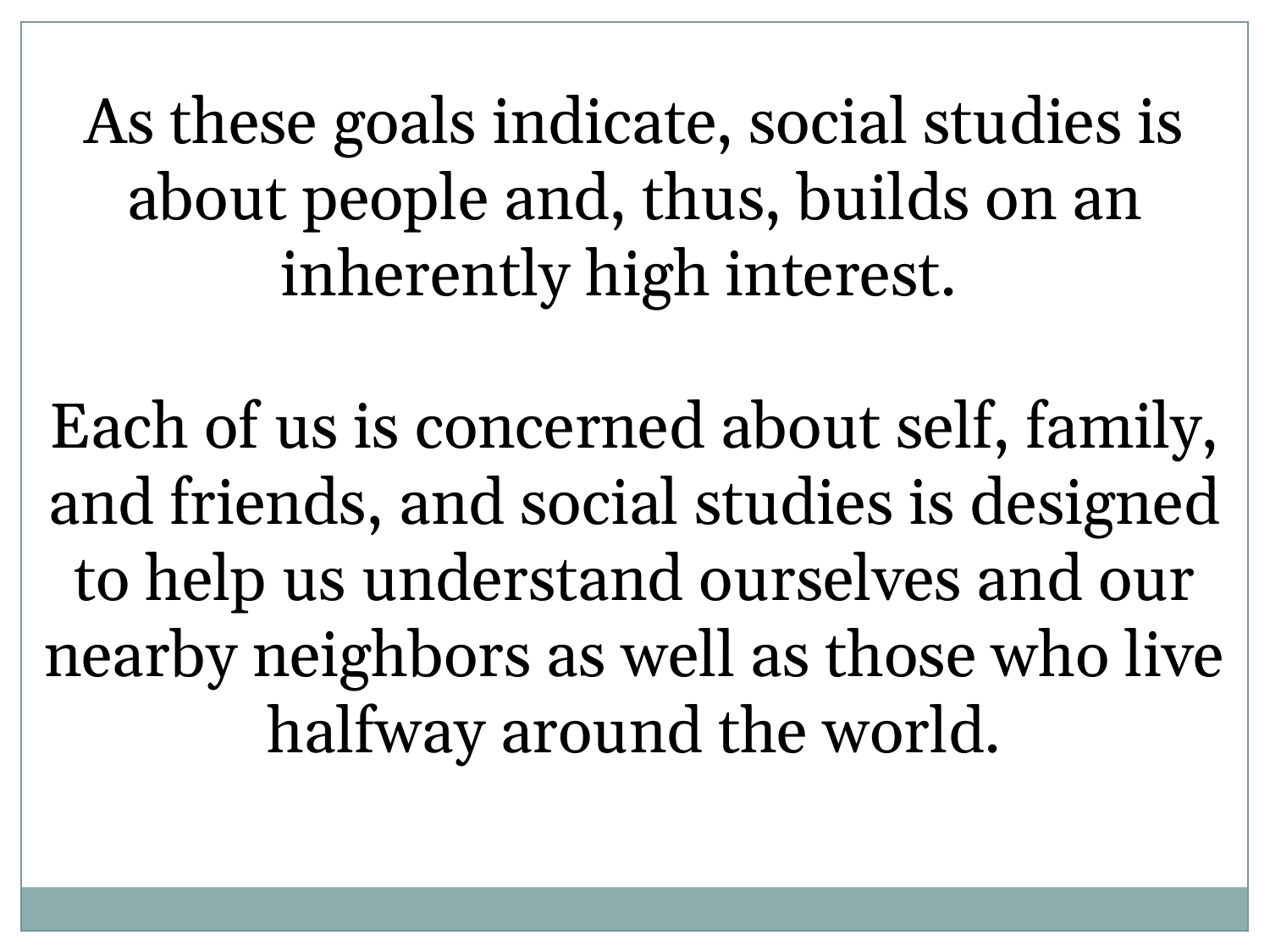

As these goals indicate, social studies is about people and, thus, builds on an inherently high interest.

Each of us is concerned about self, family, and friends, and social studies is designed to help us understand ourselves and our nearby neighbors as well as those who live halfway around the world.